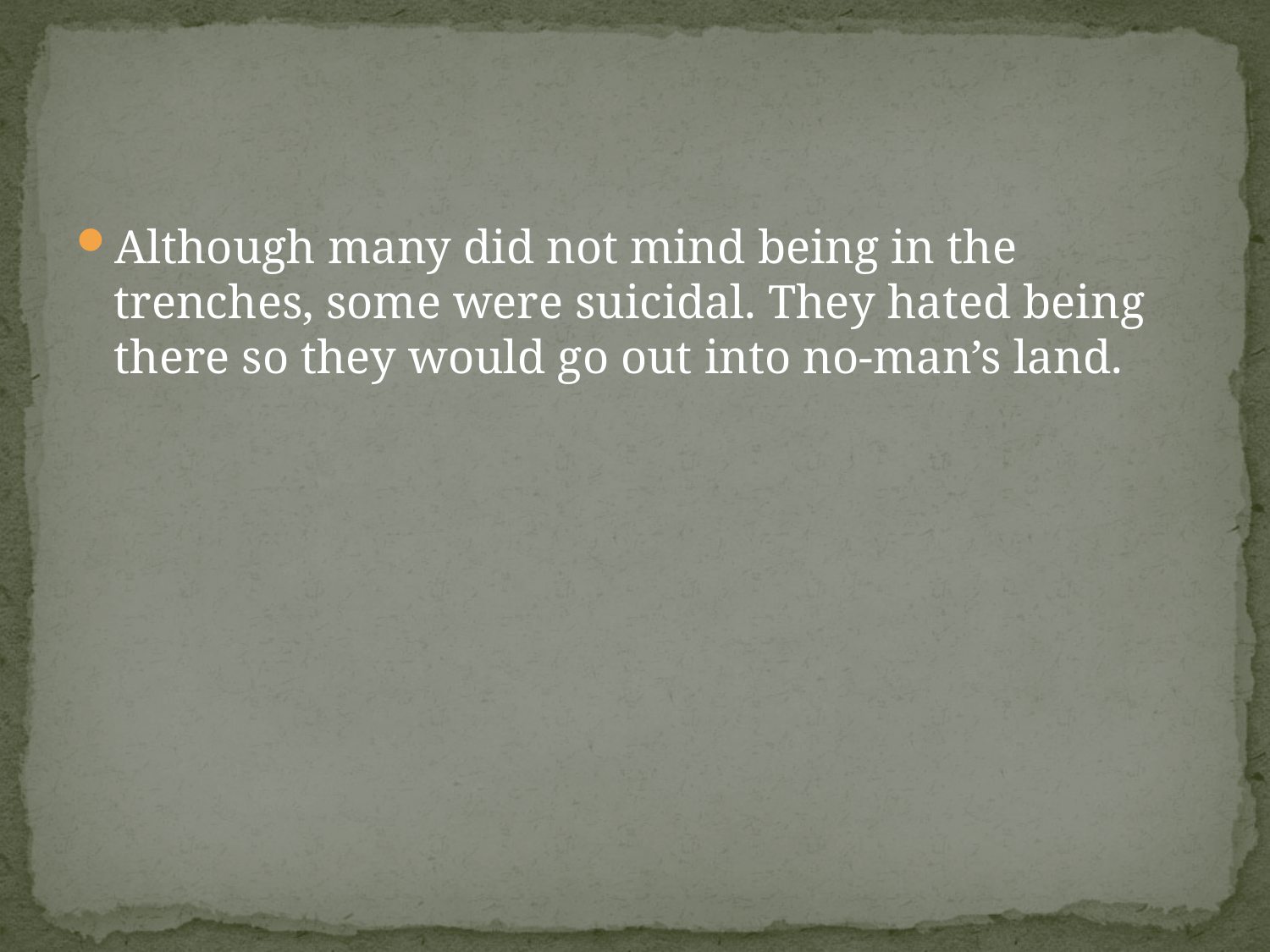

#
Although many did not mind being in the trenches, some were suicidal. They hated being there so they would go out into no-man’s land.